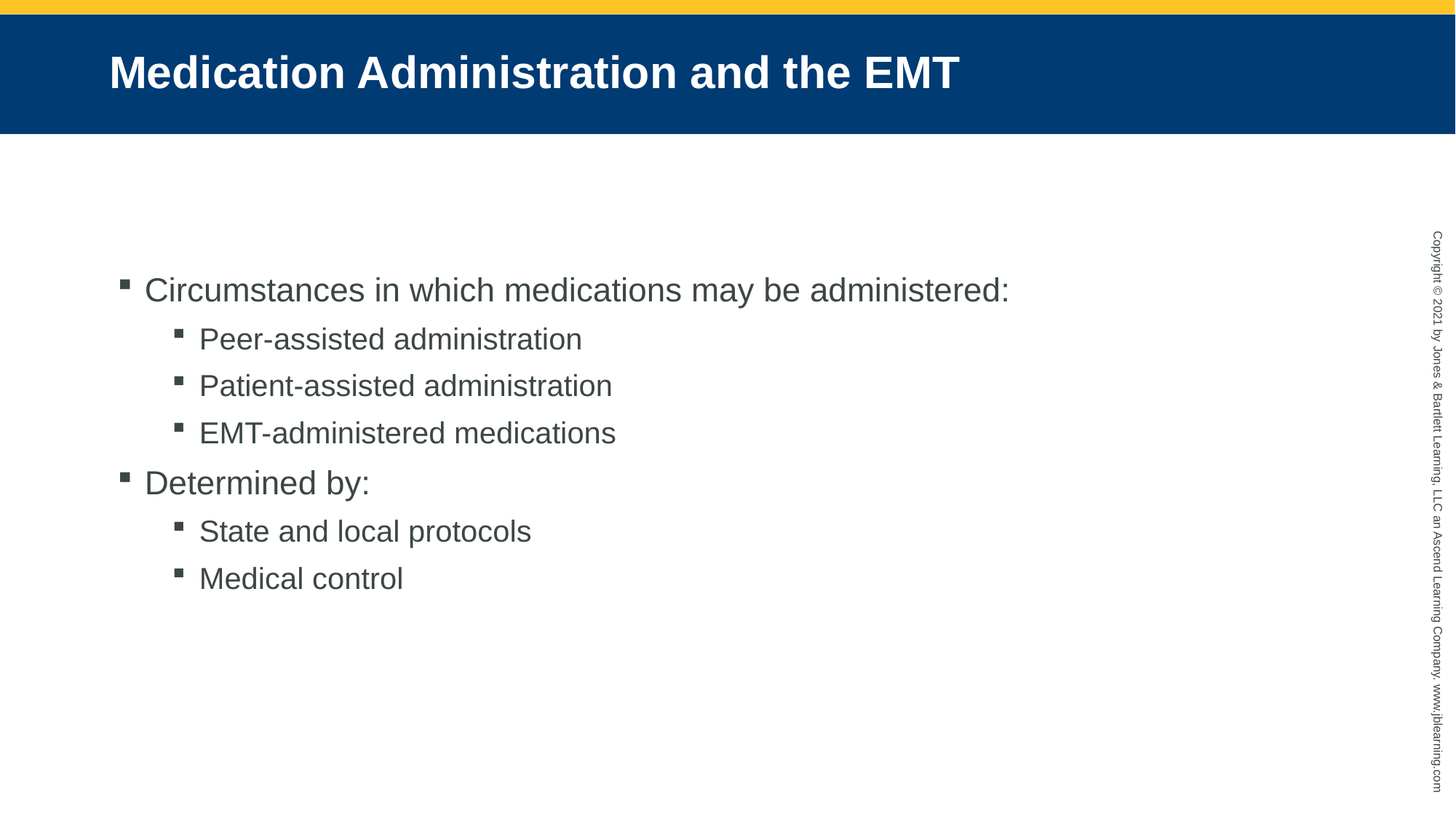

# Medication Administration and the EMT
Circumstances in which medications may be administered:
Peer-assisted administration
Patient-assisted administration
EMT-administered medications
Determined by:
State and local protocols
Medical control